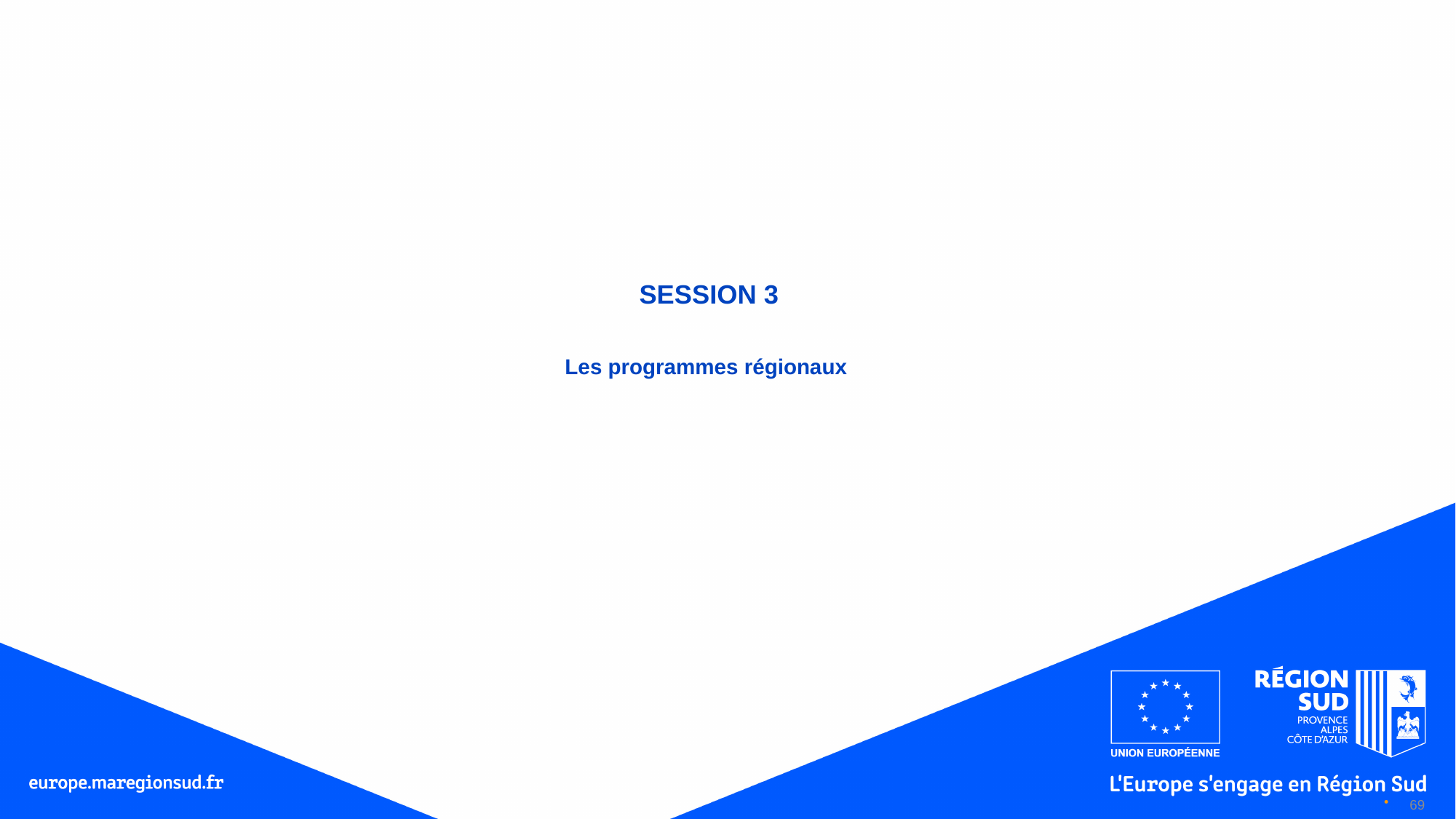

# SESSION 3 Les programmes régionaux
69